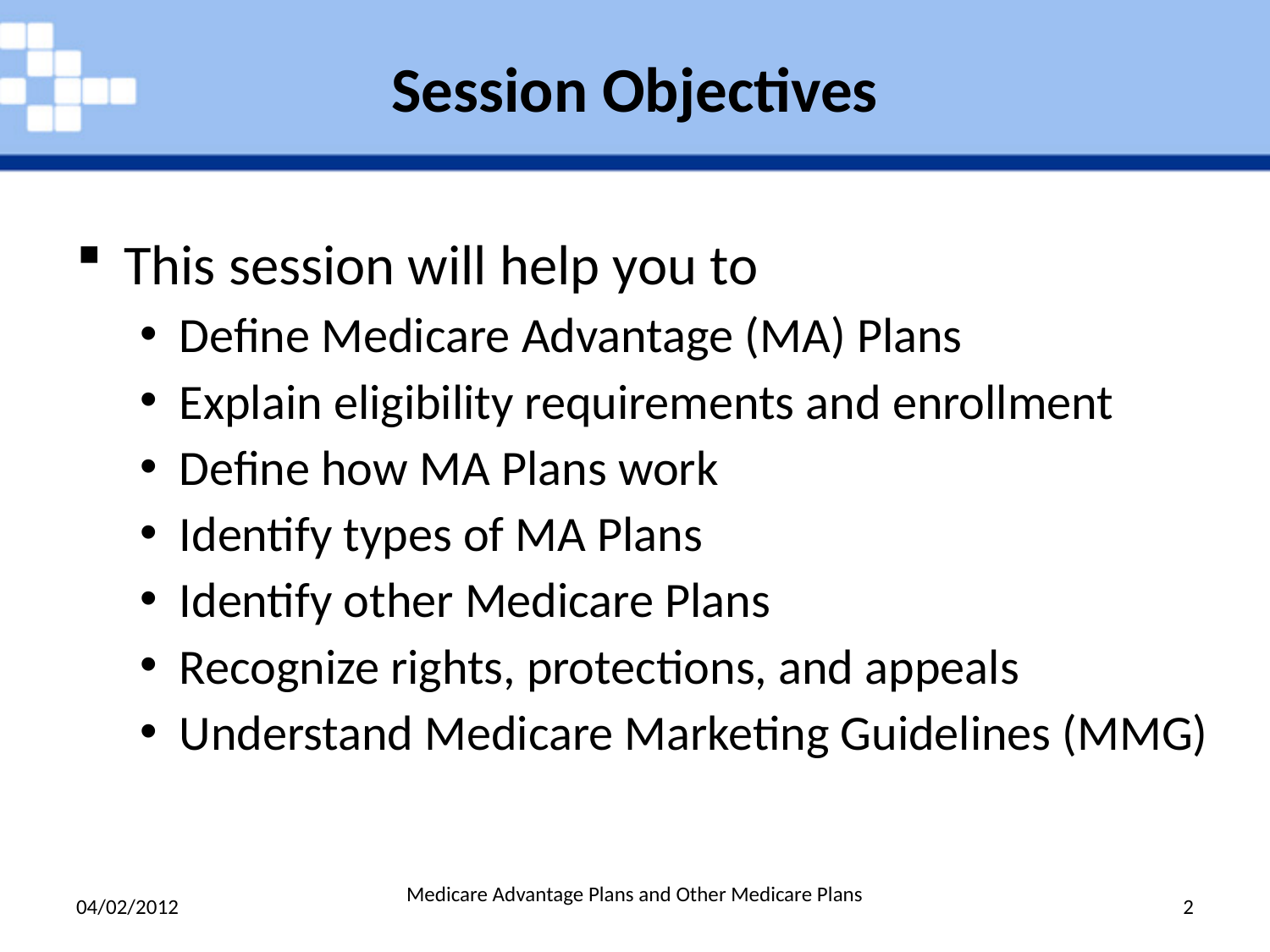

# Session Objectives
This session will help you to
Define Medicare Advantage (MA) Plans
Explain eligibility requirements and enrollment
Define how MA Plans work
Identify types of MA Plans
Identify other Medicare Plans
Recognize rights, protections, and appeals
Understand Medicare Marketing Guidelines (MMG)
04/02/2012
Medicare Advantage Plans and Other Medicare Plans

2